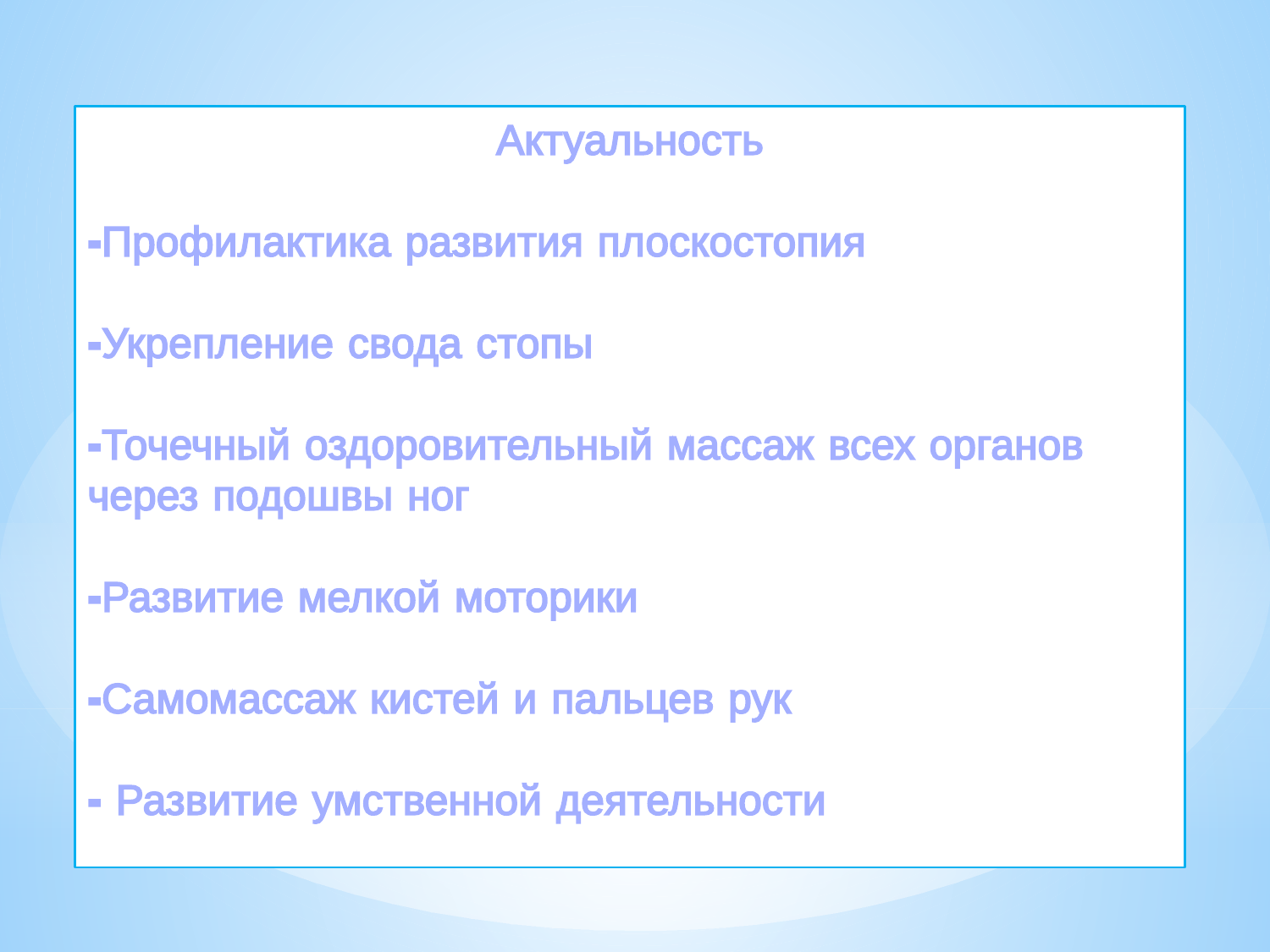

Актуальность

-Профилактика развития плоскостопия

-Укрепление свода стопы

-Точечный оздоровительный массаж всех органов через подошвы ног

-Развитие мелкой моторики

-Самомассаж кистей и пальцев рук

- Развитие умственной деятельности